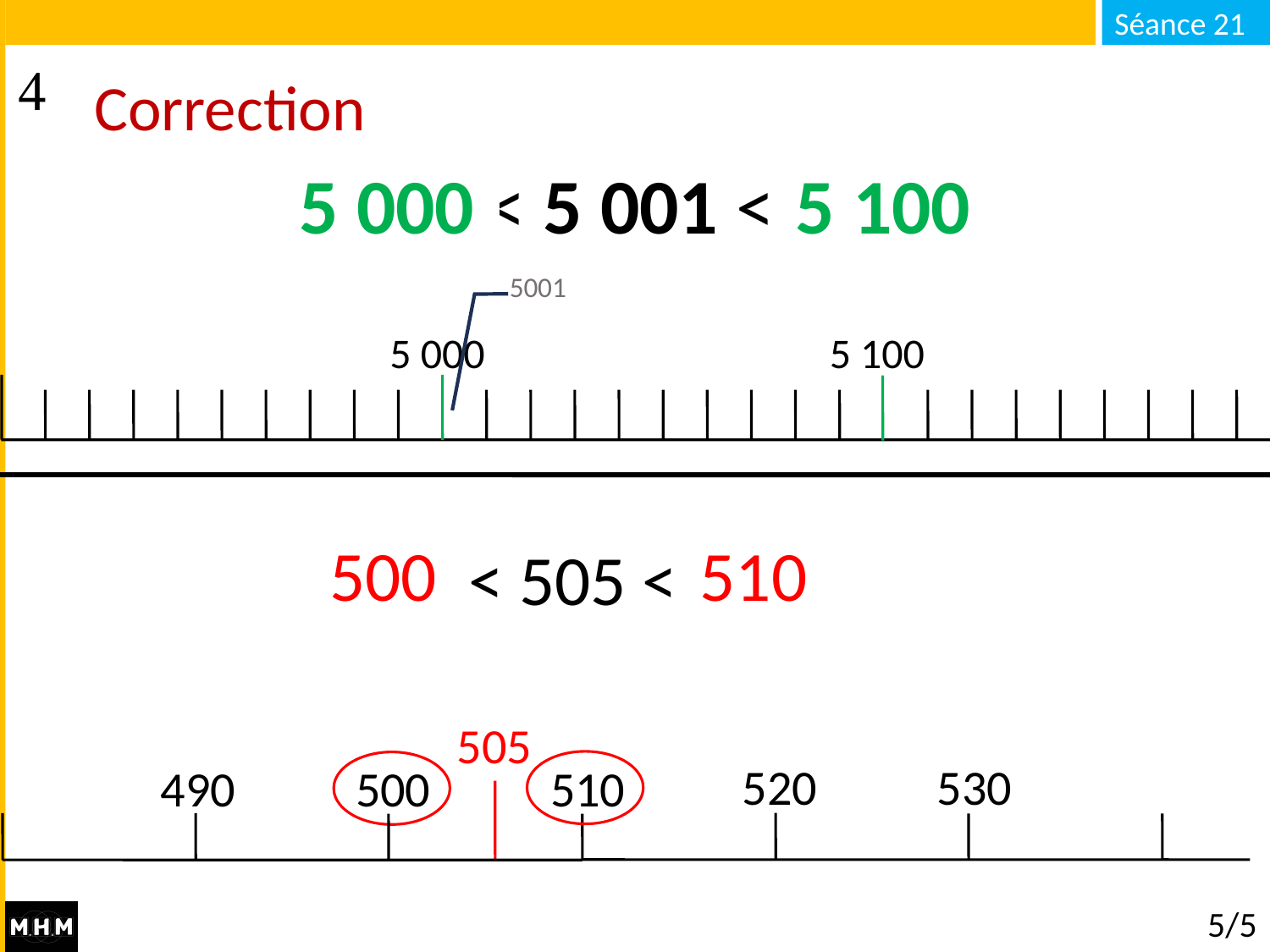

# Correction
5 000
… < 5 001 < …
5 100
5001
5 000
5 100

500
510
… < 505 < …
505
520
530
490
500
510

5/5